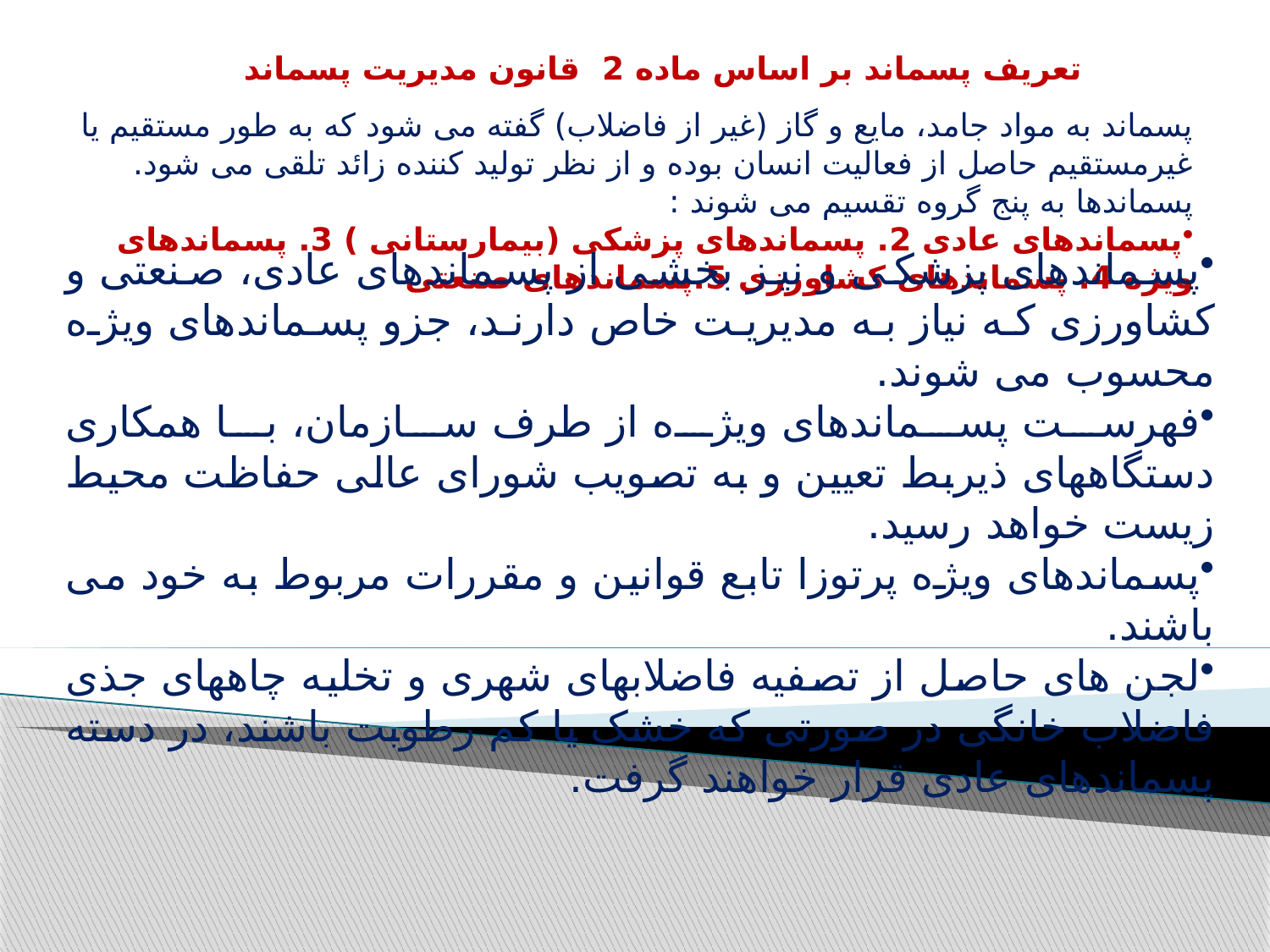

تعریف پسماند بر اساس ماده 2  قانون مدیریت پسماند
پسماند به مواد جامد، مایع و گاز (غیر از فاضلاب) گفته می شود که به طور مستقیم یا غیرمستقیم حاصل از فعالیت انسان بوده و از نظر تولید کننده زائد تلقی می شود. پسماندها به پنج گروه تقسیم می شوند :
پسماندهای عادی 2. پسماندهای پزشکی (بیمارستانی ) 3. پسماندهای ویژه 4. پسماندهای کشاورزی 5.پسماندهای صنعتی

پسماندهای پزشکی و نیز بخشی از پسماندهای عادی، صنعتی و کشاورزی که نیاز به مدیریت خاص دارند، جزو پسماندهای ویژه محسوب می شوند.
فهرست پسماندهای ویژه از طرف سازمان، با همکاری دستگاههای ذیربط تعیین و به تصویب شورای عالی حفاظت محیط زیست خواهد رسید.
پسماندهای ویژه پرتوزا تابع قوانین و مقررات مربوط به خود می باشند.
لجن های حاصل از تصفیه فاضلابهای شهری و تخلیه چاههای جذی فاضلاب خانگی در صورتی که خشک یا کم رطوبت باشند، در دسته پسماندهای عادی قرار خواهند گرفت.